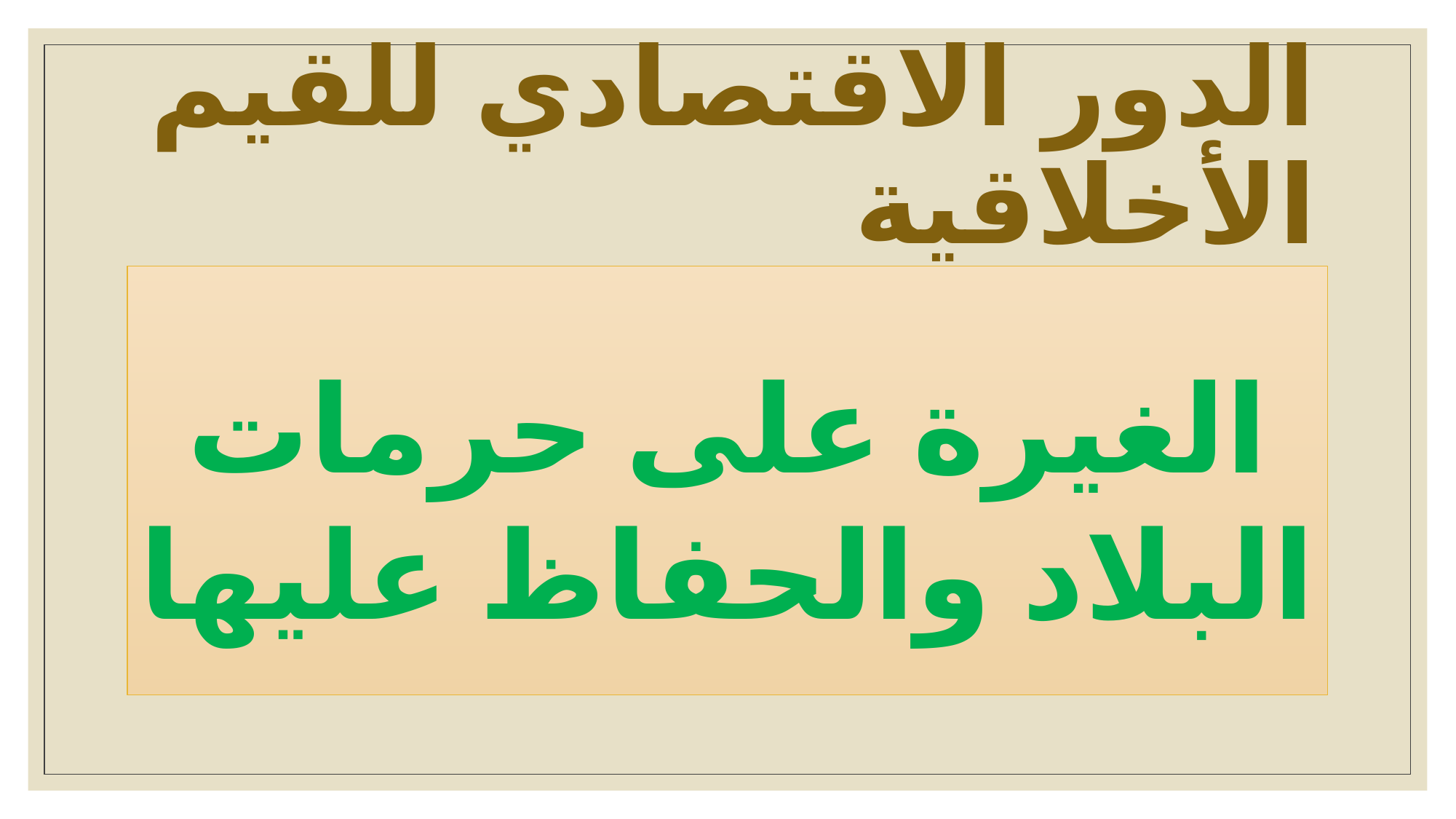

# الدور الاقتصادي للقيم الأخلاقية

الغيرة على حرمات البلاد والحفاظ عليها